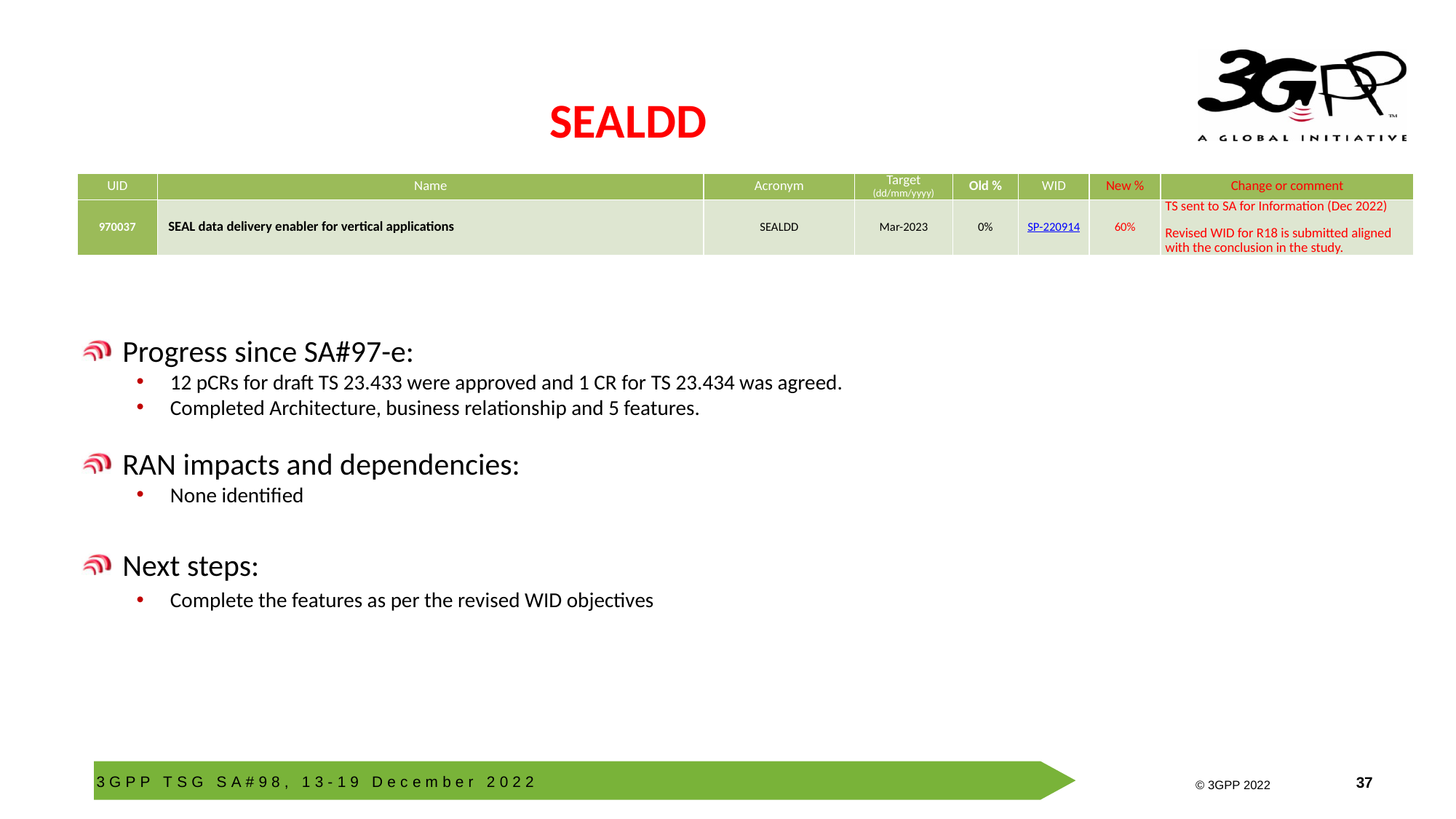

# SEALDD
| UID | Name | Acronym | Target (dd/mm/yyyy) | Old % | WID | New % | Change or comment |
| --- | --- | --- | --- | --- | --- | --- | --- |
| 970037 | SEAL data delivery enabler for vertical applications | SEALDD | Mar-2023 | 0% | SP-220914 | 60% | TS sent to SA for Information (Dec 2022) Revised WID for R18 is submitted aligned with the conclusion in the study. |
Progress since SA#97-e:
12 pCRs for draft TS 23.433 were approved and 1 CR for TS 23.434 was agreed.
Completed Architecture, business relationship and 5 features.

RAN impacts and dependencies:
None identified

Next steps:
Complete the features as per the revised WID objectives